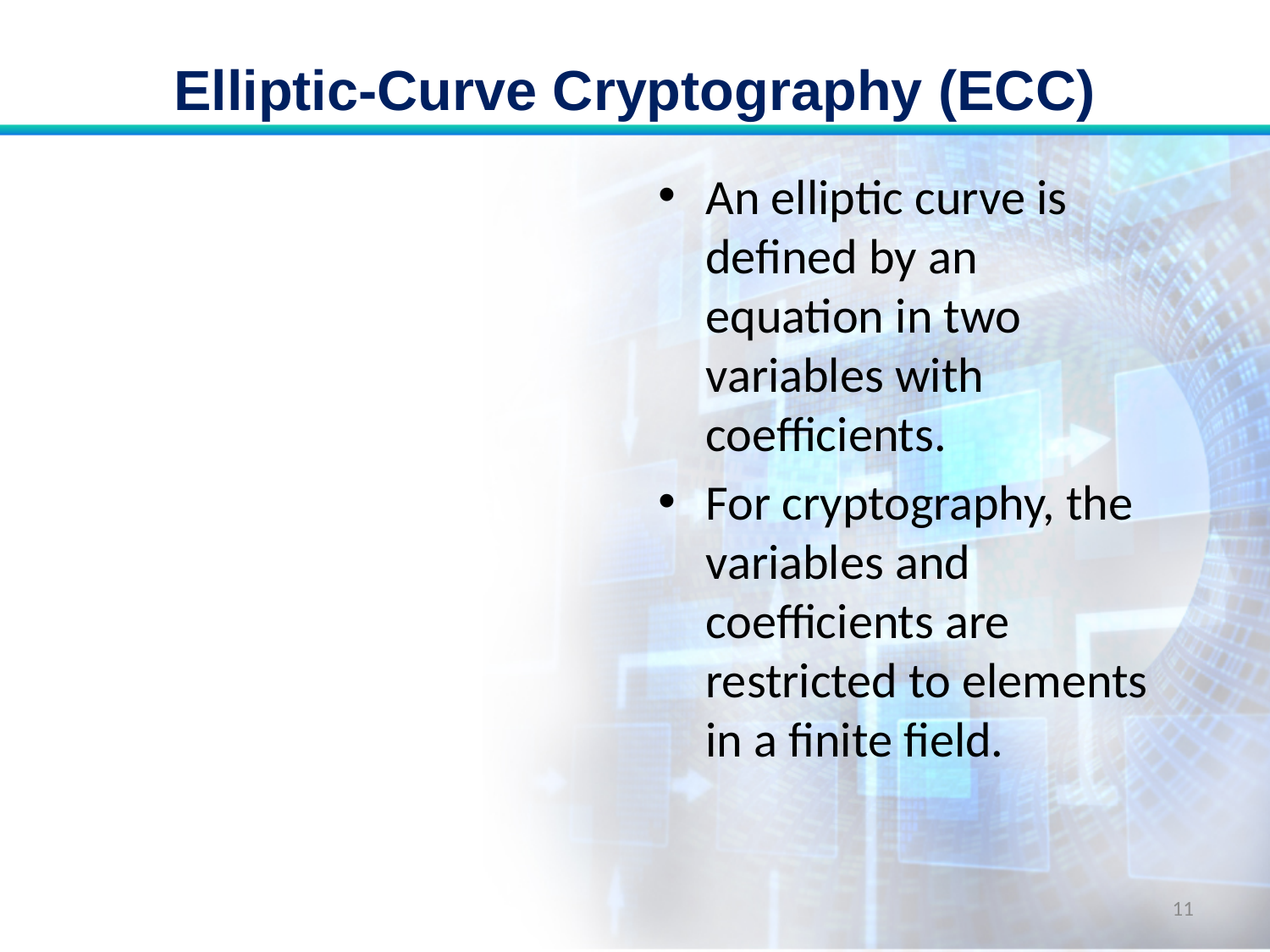

# Elliptic-Curve Cryptography (ECC)
An elliptic curve is defined by an equation in two variables with coefficients.
For cryptography, the variables and coefficients are restricted to elements in a finite field.
11